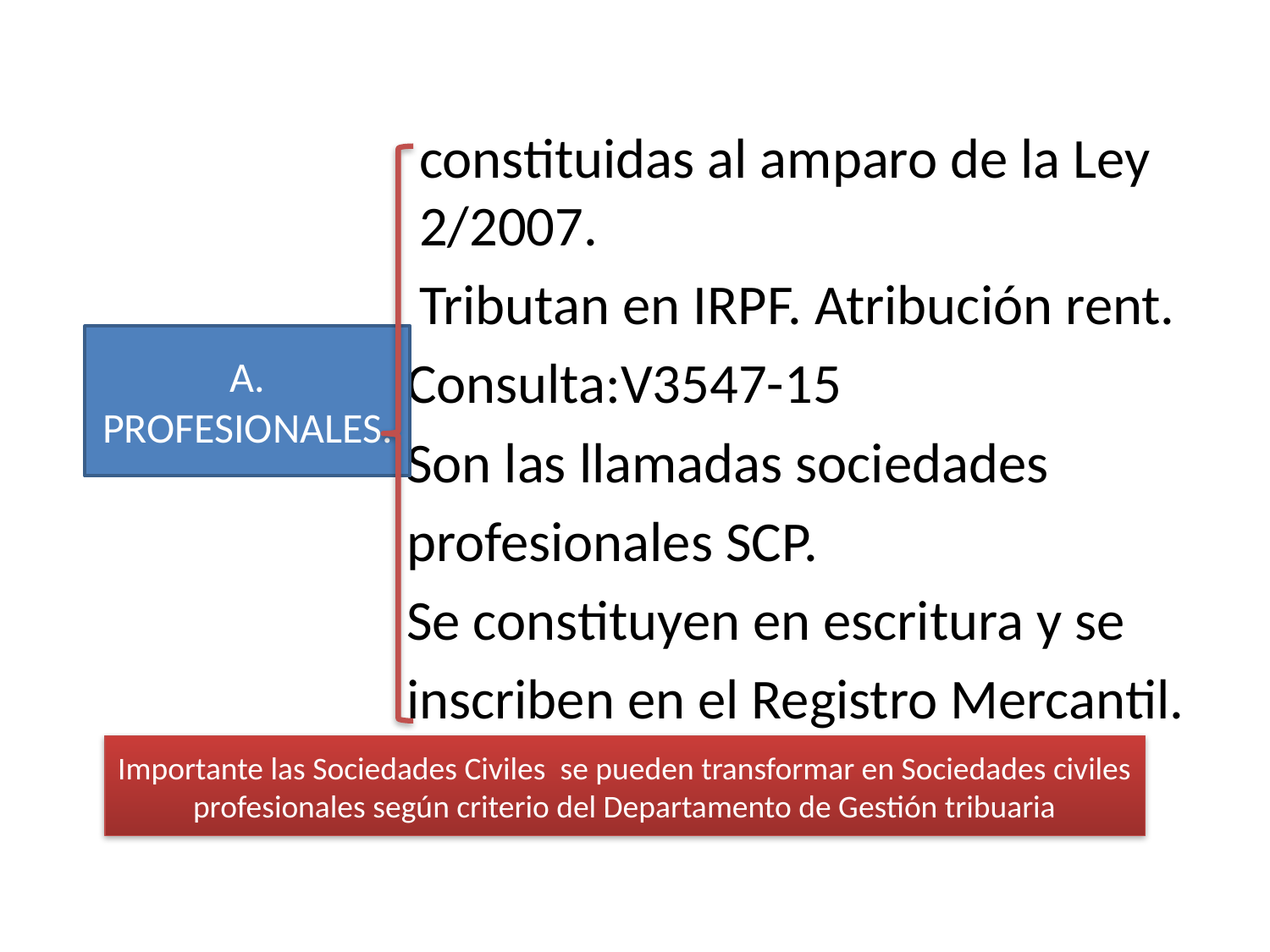

constituidas al amparo de la Ley		       2/2007.
		       Tributan en IRPF. Atribución rent.
		      Consulta:V3547-15
		      Son las llamadas sociedades
		      profesionales SCP.
		      Se constituyen en escritura y se
                          inscriben en el Registro Mercantil.

A. PROFESIONALES.
Importante las Sociedades Civiles  se pueden transformar en Sociedades civiles profesionales según criterio del Departamento de Gestión tribuaria